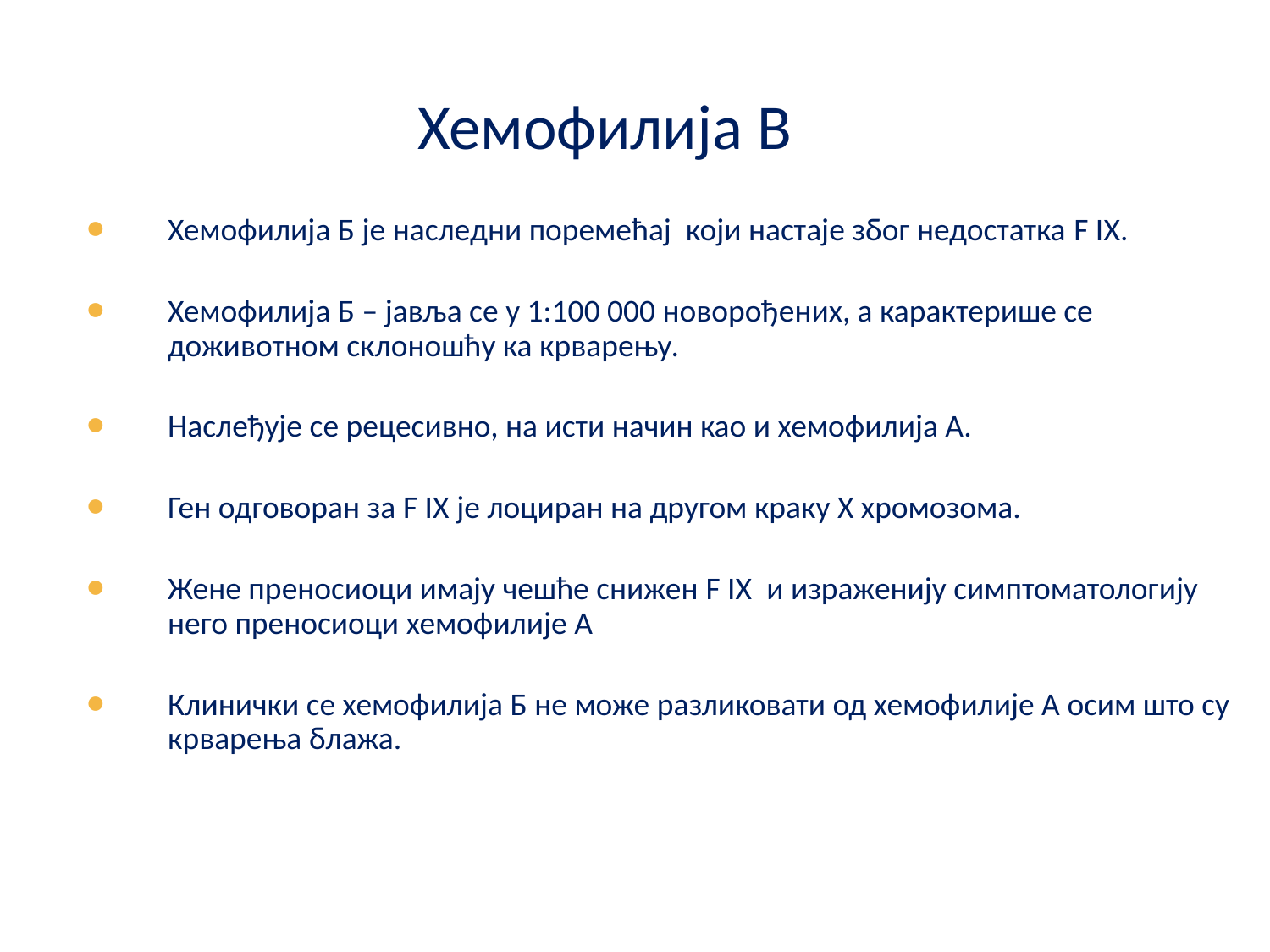

Хемофилија B

Хемофилија Б је наследни поремећај  који настаје због недостатка F IX.

Хемофилија Б – јавља се у 1:100 000 новорођених, а карактерише се доживотном склоношћу ка крварењу.

Наслеђује се рецесивно, на исти начин као и хемофилија А.

Ген одговоран за F IX је лоциран на другом краку X хромозома.

Жене преносиоци имају чешће снижен F IX  и израженију симптоматологију него преносиоци хемофилије А

Клинички се хемофилија Б не може разликовати од хемофилије А осим што су крварења блажа.